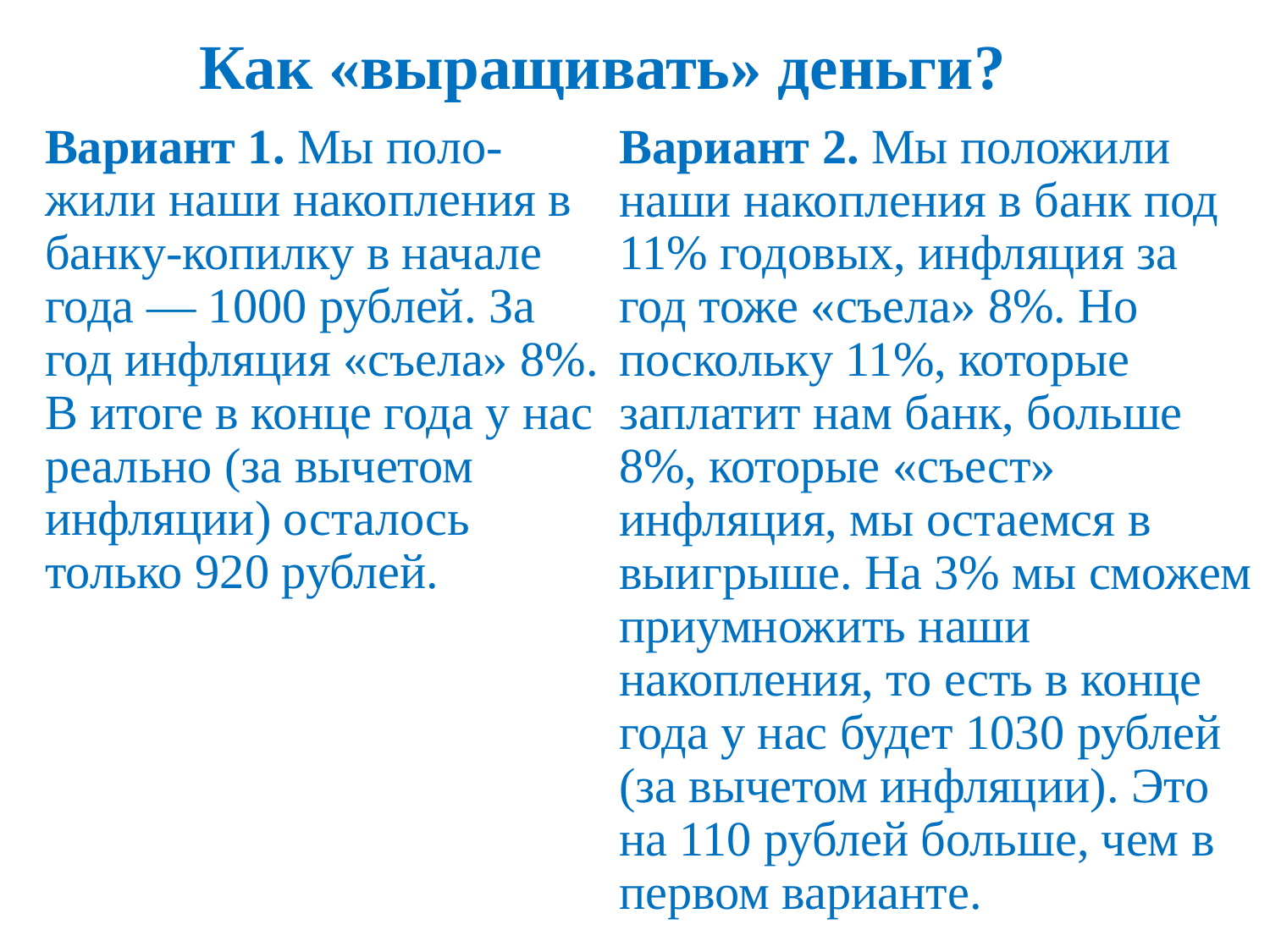

# Как «выращивать» деньги?
Вариант 2. Мы положили наши накопления в банк под 11% годовых, инфляция за год тоже «съела» 8%. Но поскольку 11%, которые заплатит нам банк, больше 8%, которые «съест» инфляция, мы остаемся в выигрыше. На 3% мы сможем приумножить наши накопления, то есть в конце года у нас будет 1030 рублей (за вычетом инфляции). Это на 110 рублей больше, чем в первом варианте.
Вариант 1. Мы поло- жили наши накопления в банку-копилку в начале года — 1000 рублей. За год инфляция «съела» 8%. В итоге в конце года у нас реально (за вычетом инфляции) осталось только 920 рублей.